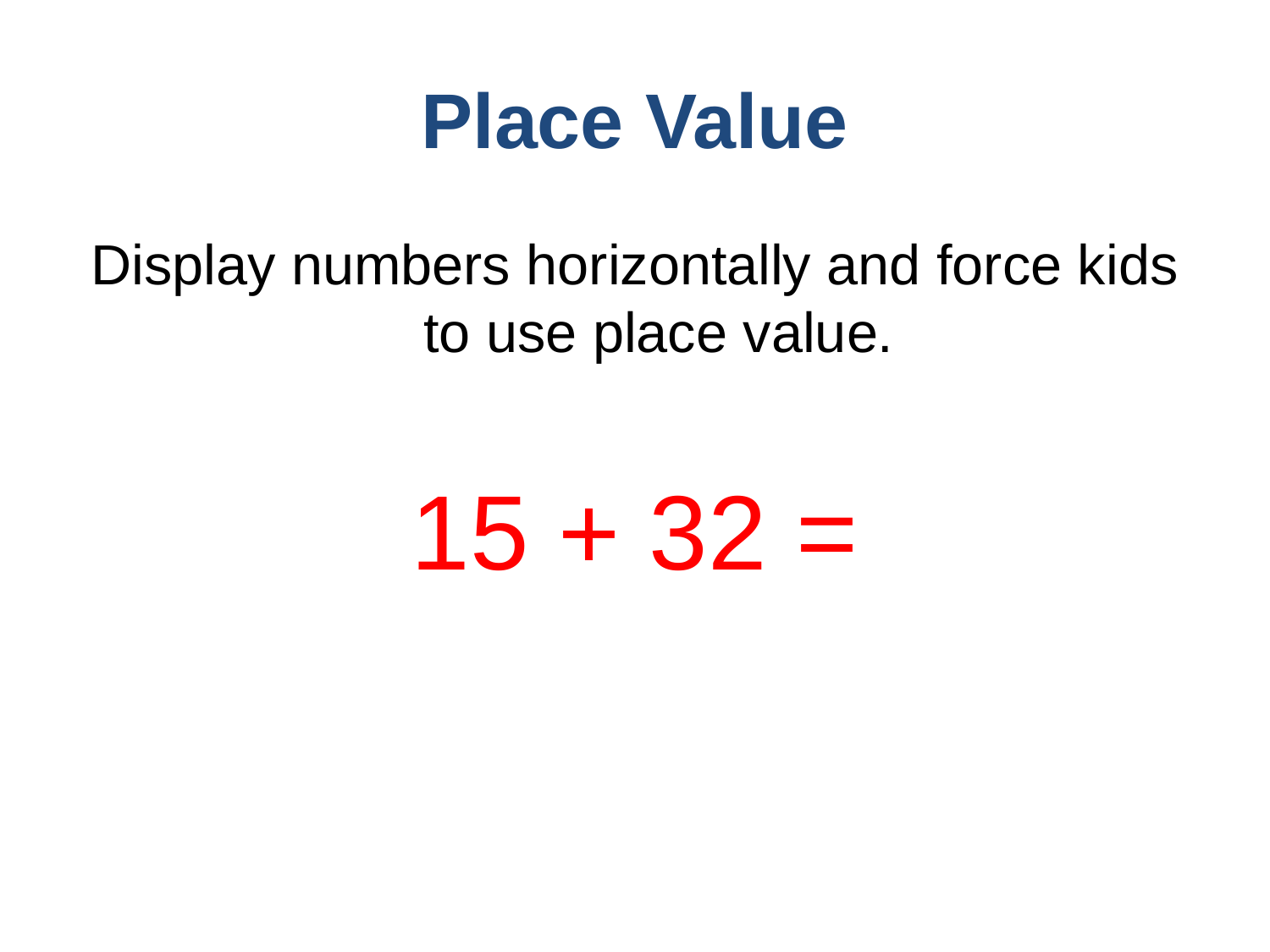

# Place Value
Display numbers horizontally and force kids to use place value.

15 + 32 =